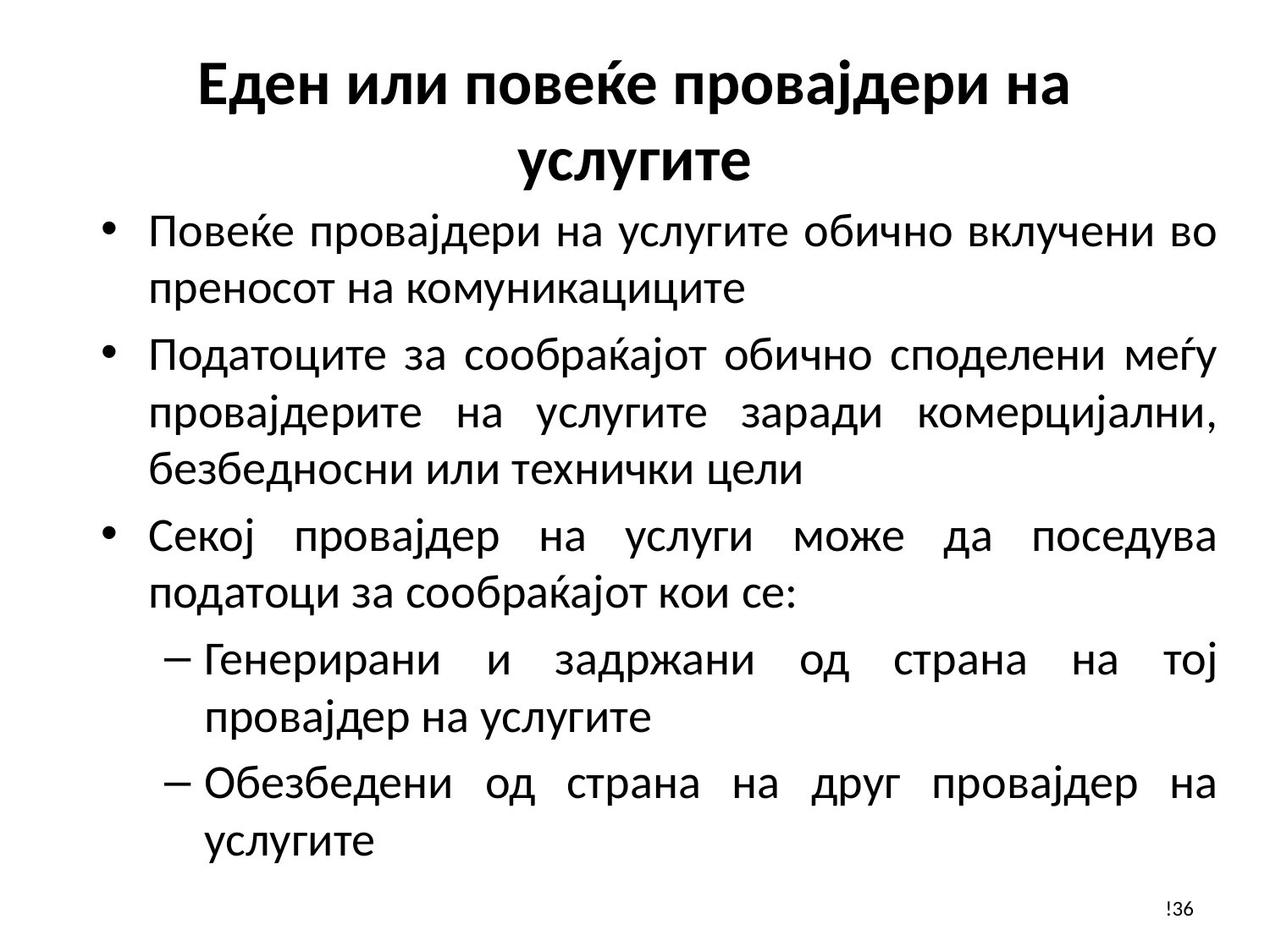

# Еден или повеќе провајдери на услугите
Повеќе провајдери на услугите обично вклучени во преносот на комуникациците
Податоците за сообраќајот обично споделени меѓу провајдерите на услугите заради комерцијални, безбедносни или технички цели
Секој провајдер на услуги може да поседува податоци за сообраќајот кои се:
Генерирани и задржани од страна на тој провајдер на услугите
Обезбедени од страна на друг провајдер на услугите
!36